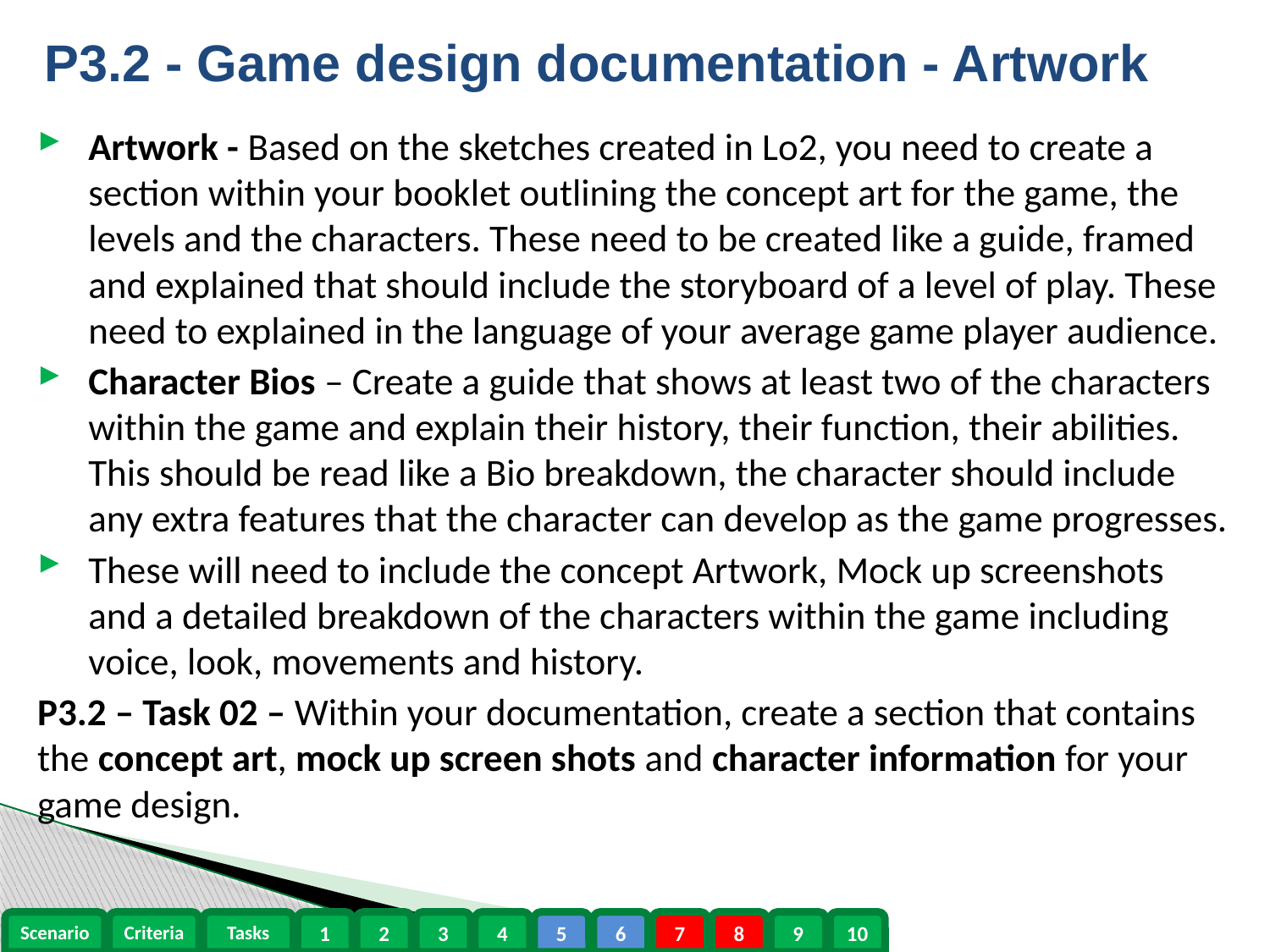

# P3.2 - Game design documentation - Artwork
Artwork - Based on the sketches created in Lo2, you need to create a section within your booklet outlining the concept art for the game, the levels and the characters. These need to be created like a guide, framed and explained that should include the storyboard of a level of play. These need to explained in the language of your average game player audience.
Character Bios – Create a guide that shows at least two of the characters within the game and explain their history, their function, their abilities. This should be read like a Bio breakdown, the character should include any extra features that the character can develop as the game progresses.
These will need to include the concept Artwork, Mock up screenshots and a detailed breakdown of the characters within the game including voice, look, movements and history.
P3.2 – Task 02 – Within your documentation, create a section that contains the concept art, mock up screen shots and character information for your game design.